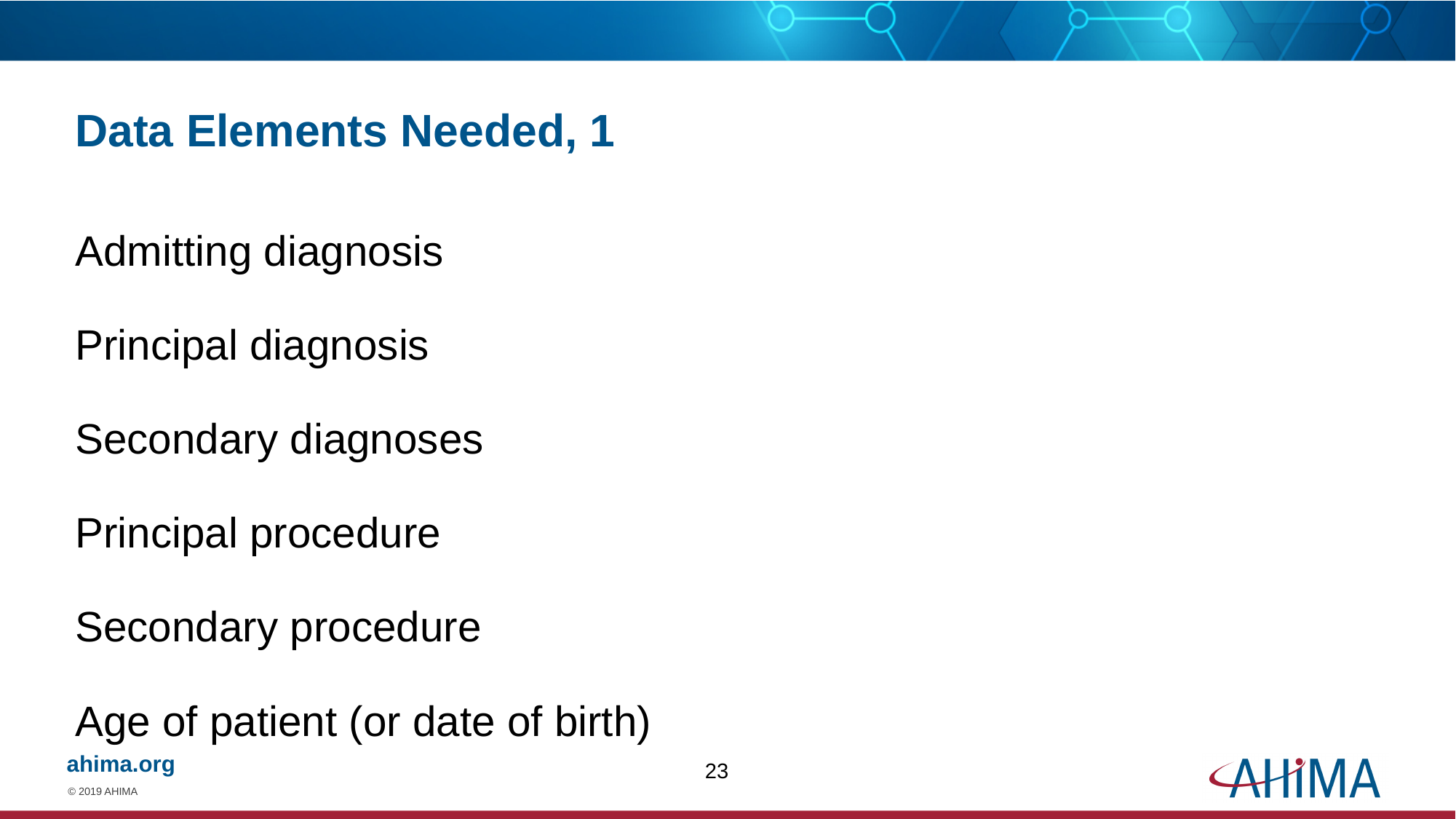

# Data Elements Needed, 1
Admitting diagnosis

Principal diagnosis

Secondary diagnoses

Principal procedure

Secondary procedure

Age of patient (or date of birth)